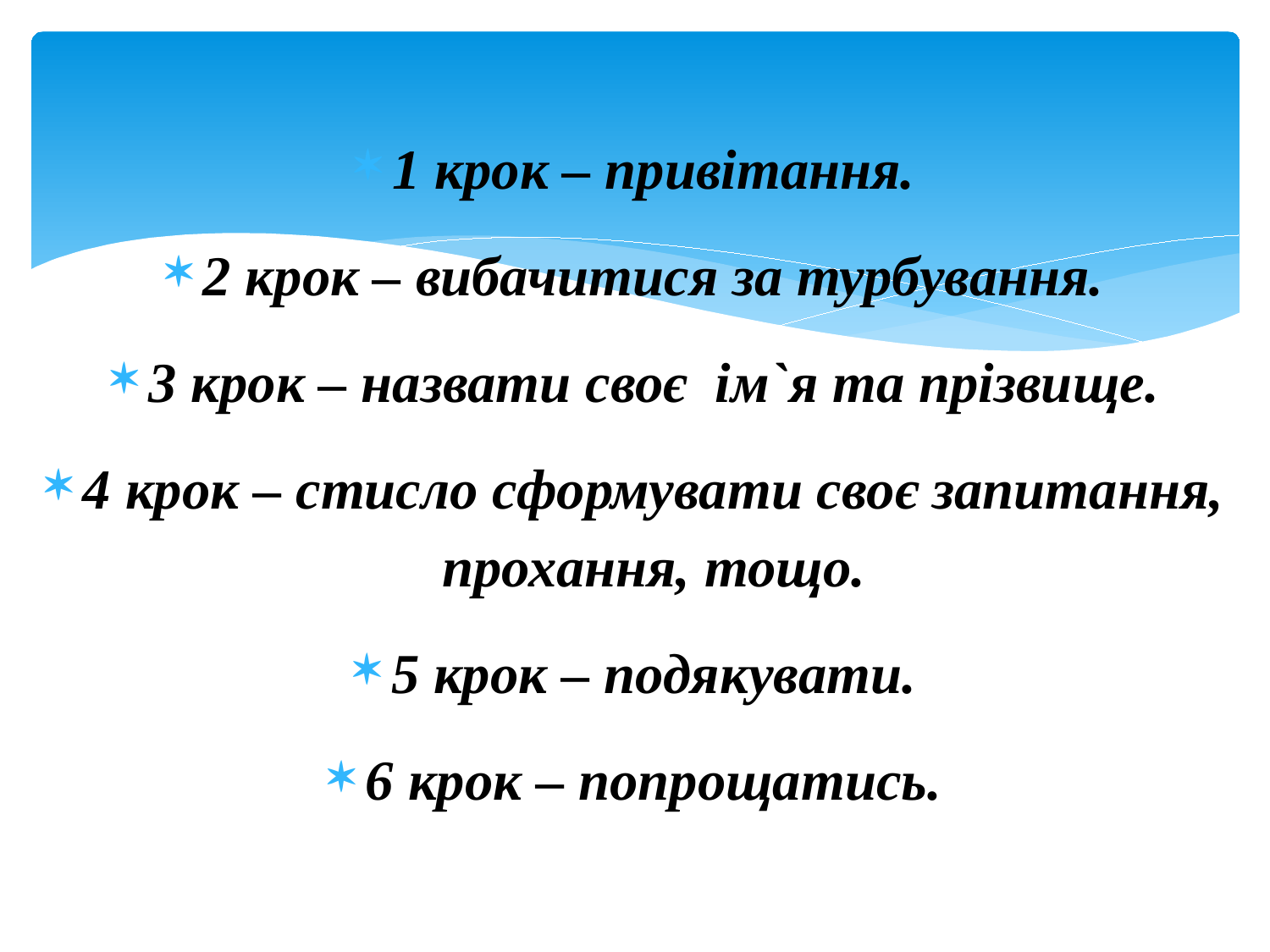

1 крок – привітання.
2 крок – вибачитися за турбування.
3 крок – назвати своє  ім`я та прізвище.
4 крок – стисло сформувати своє запитання, прохання, тощо.
5 крок – подякувати.
6 крок – попрощатись.

#